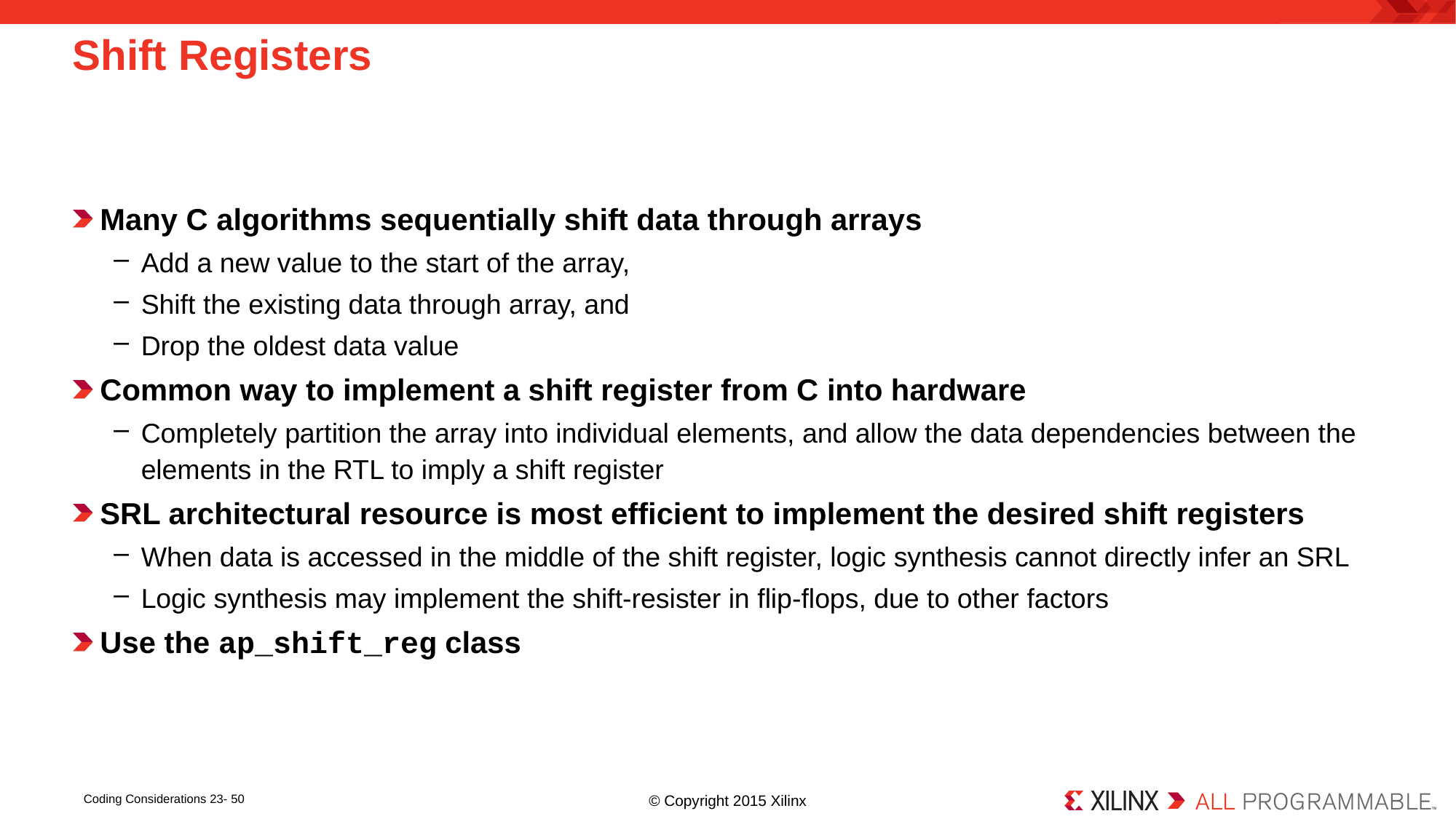

# Shift Registers
Many C algorithms sequentially shift data through arrays
Add a new value to the start of the array,
Shift the existing data through array, and
Drop the oldest data value
Common way to implement a shift register from C into hardware
Completely partition the array into individual elements, and allow the data dependencies between the elements in the RTL to imply a shift register
SRL architectural resource is most efficient to implement the desired shift registers
When data is accessed in the middle of the shift register, logic synthesis cannot directly infer an SRL
Logic synthesis may implement the shift-resister in flip-flops, due to other factors
Use the ap_shift_reg class
Coding Considerations 23- 50
© Copyright 2015 Xilinx